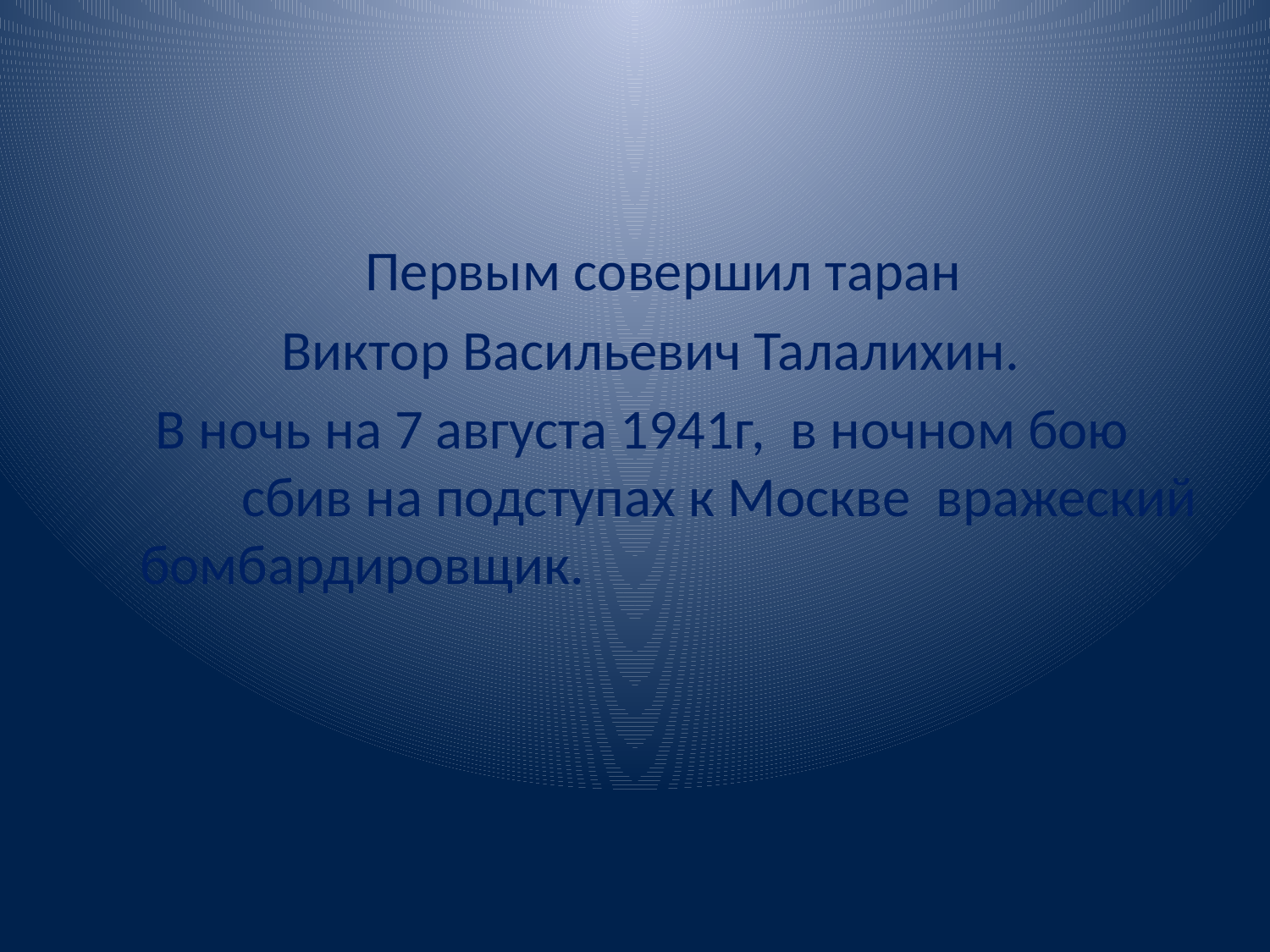

#
    Первым совершил таран
Виктор Васильевич Талалихин.
     В ночь на 7 августа 1941г,  в ночном бою               сбив на подступах к Москве  вражеский бомбардировщик.